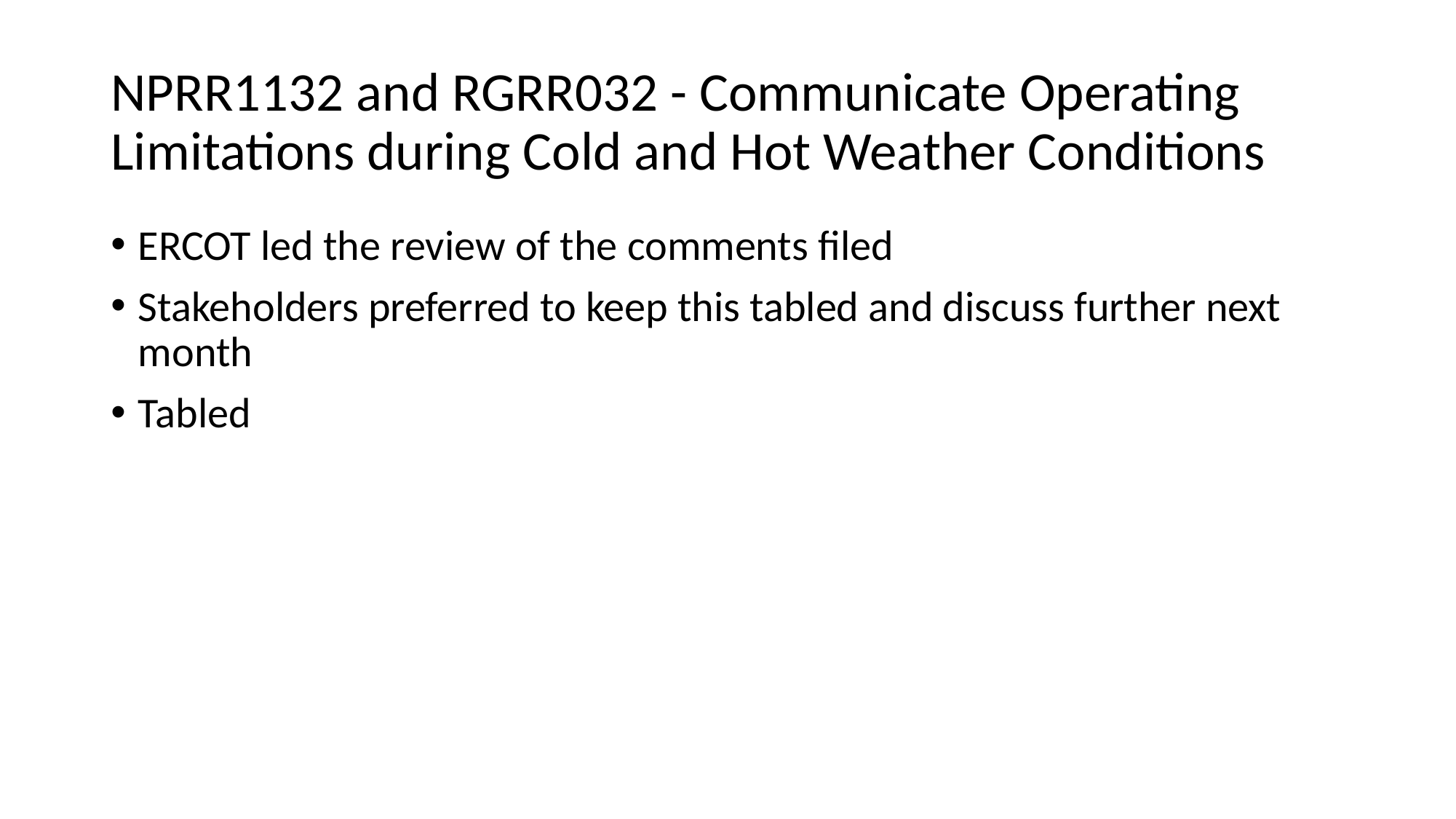

# NPRR1132 and RGRR032 - Communicate Operating Limitations during Cold and Hot Weather Conditions
ERCOT led the review of the comments filed
Stakeholders preferred to keep this tabled and discuss further next month
Tabled